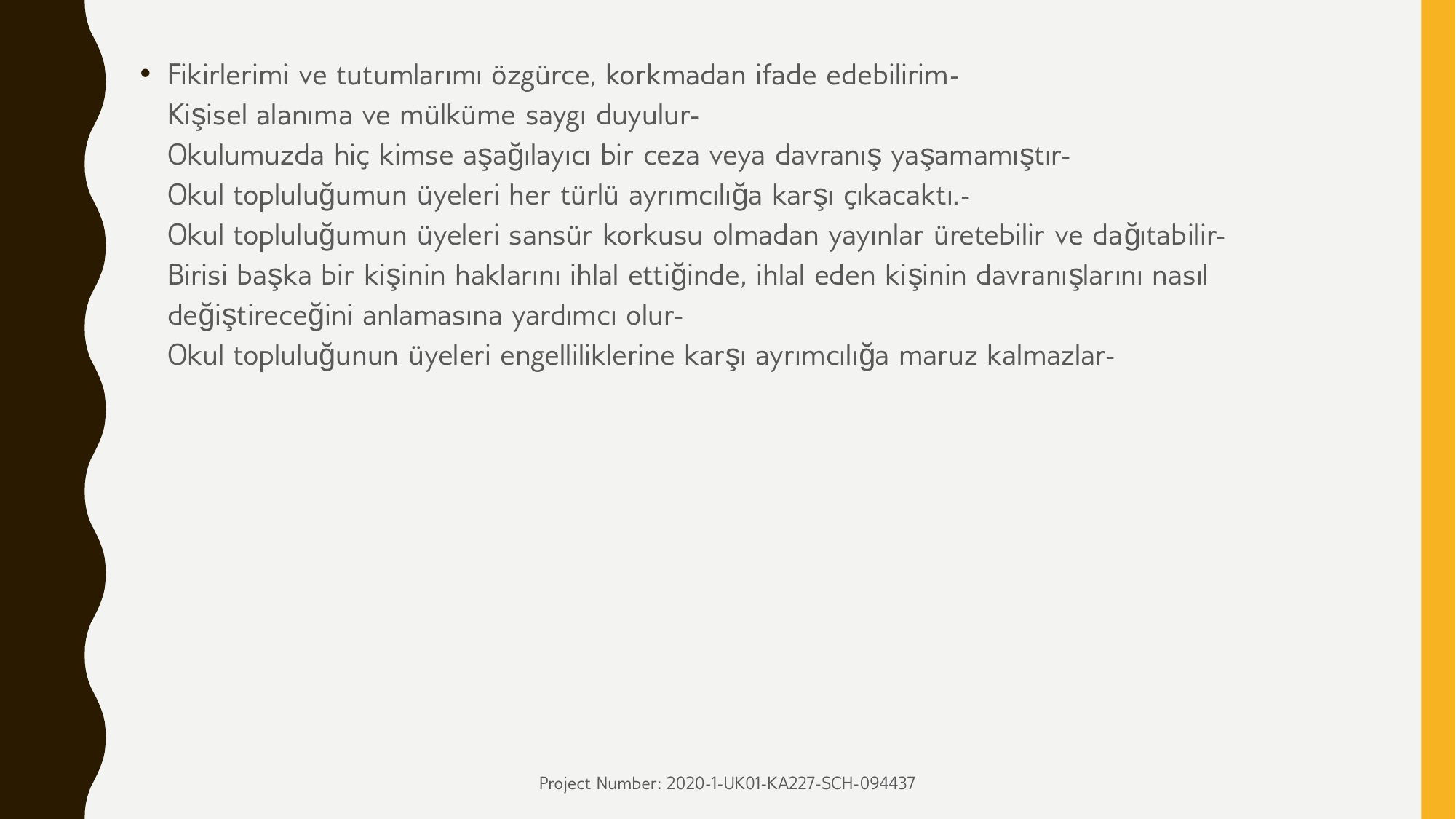

Fikirlerimi ve tutumlarımı özgürce, korkmadan ifade edebilirim-
Kişisel alanıma ve mülküme saygı duyulur-
Okulumuzda hiç kimse aşağılayıcı bir ceza veya davranış yaşamamıştır-
Okul topluluğumun üyeleri her türlü ayrımcılığa karşı çıkacaktı.-
Okul topluluğumun üyeleri sansür korkusu olmadan yayınlar üretebilir ve dağıtabilir-
Birisi başka bir kişinin haklarını ihlal ettiğinde, ihlal eden kişinin davranışlarını nasıl değiştireceğini anlamasına yardımcı olur-
Okul topluluğunun üyeleri engelliliklerine karşı ayrımcılığa maruz kalmazlar-
#
Project Number: 2020-1-UK01-KA227-SCH-094437